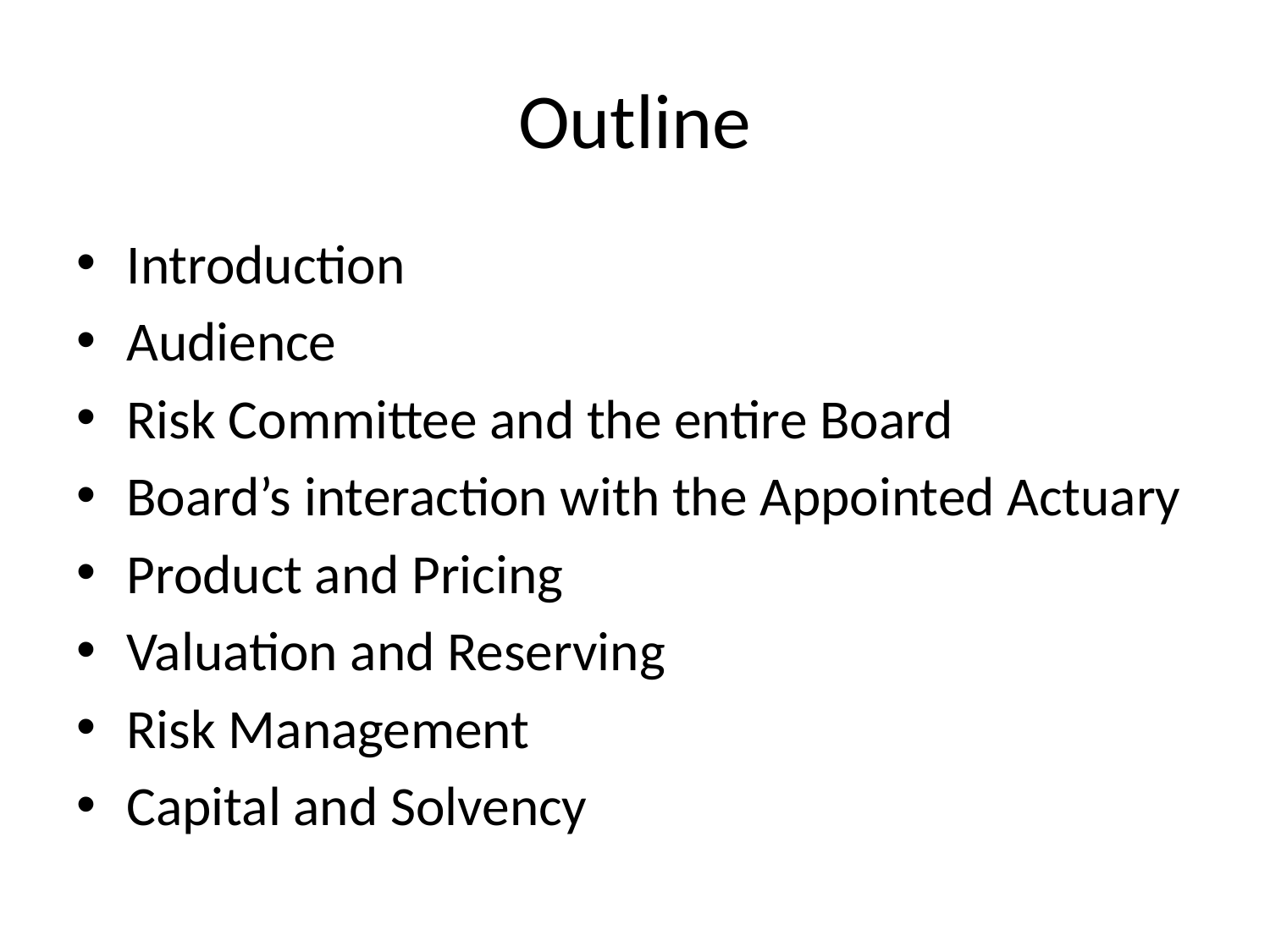

# Outline
Introduction
Audience
Risk Committee and the entire Board
Board’s interaction with the Appointed Actuary
Product and Pricing
Valuation and Reserving
Risk Management
Capital and Solvency